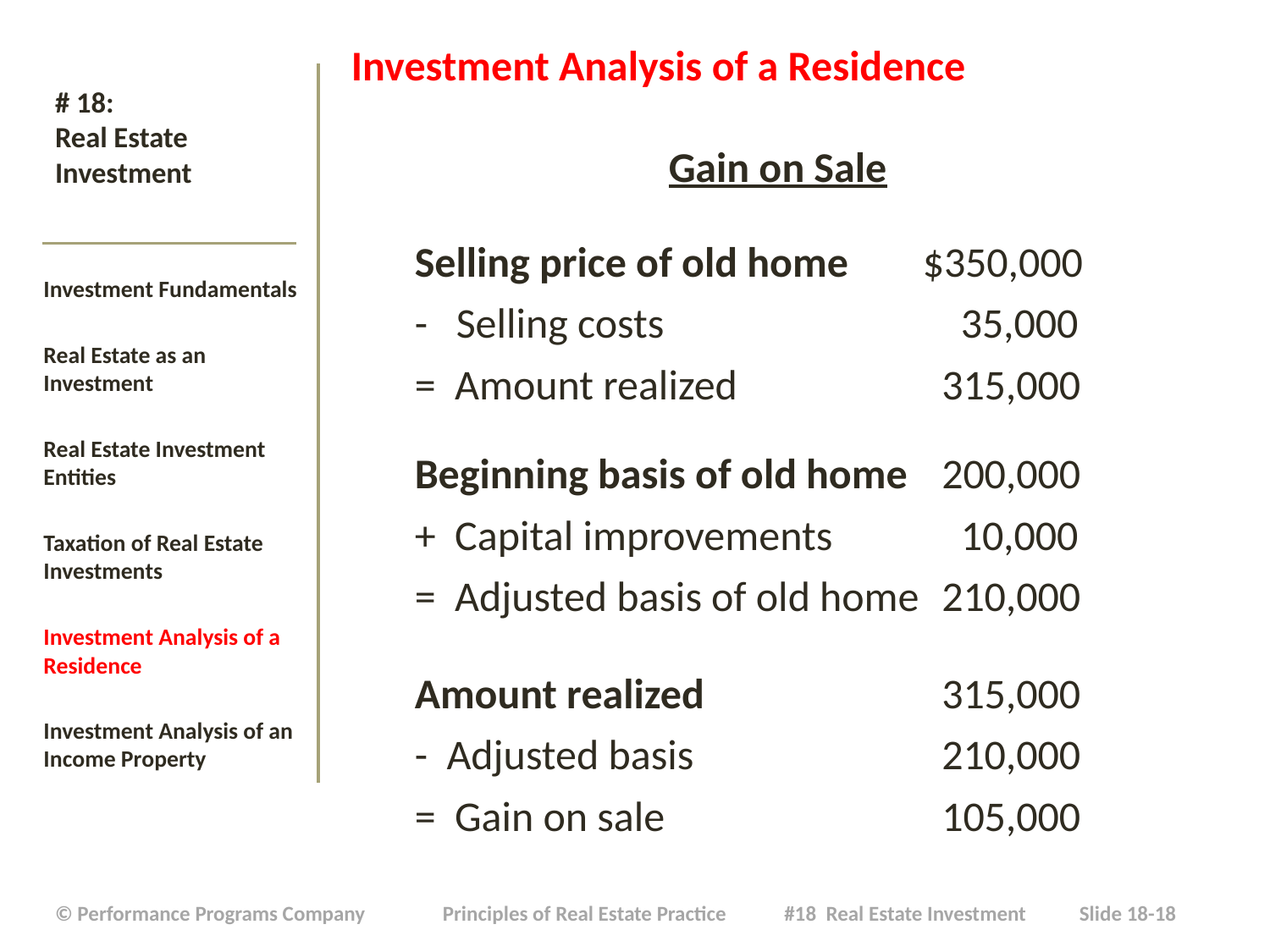

Investment Analysis of a Residence

# # 18: Real Estate Investment
		Gain on Sale

Selling price of old home	$350,000
-   Selling costs			    35,000
=  Amount realized		  315,000

Beginning basis of old home	  200,000
+  Capital improvements	    10,000
=  Adjusted basis of old home	  210,000

Amount realized	 	  315,000
-  Adjusted basis		  210,000
=  Gain on sale	  		  105,000

Investment Fundamentals

Real Estate as an Investment

Real Estate Investment Entities

Taxation of Real Estate Investments

Investment Analysis of a Residence

Investment Analysis of an Income Property

| © Performance Programs Company Principles of Real Estate Practice #18 Real Estate Investment Slide 18-18 |
| --- |